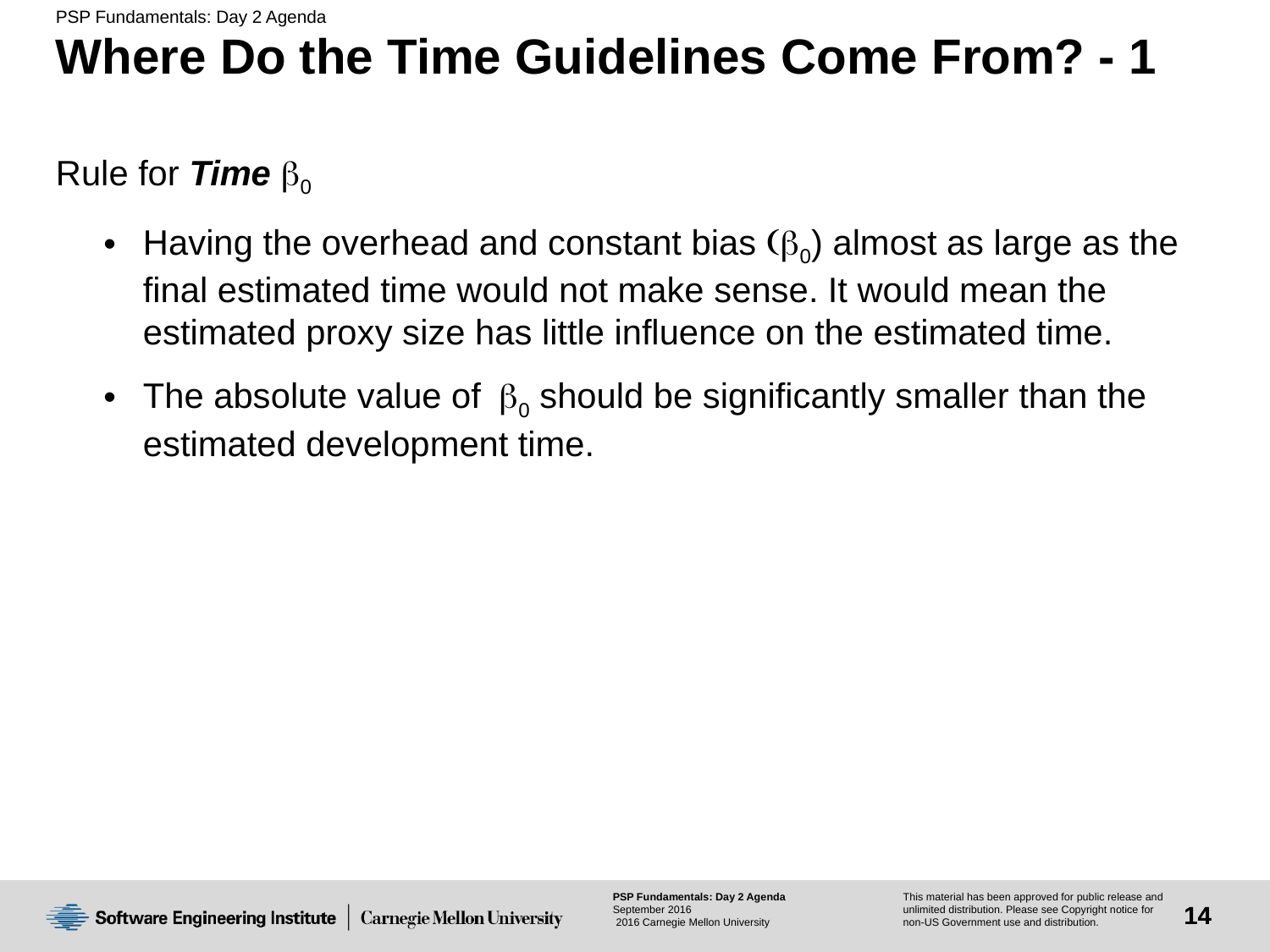

# Where Do the Time Guidelines Come From? - 1
Rule for Time β0
Having the overhead and constant bias (β0) almost as large as the final estimated time would not make sense. It would mean the estimated proxy size has little influence on the estimated time.
The absolute value of β0 should be significantly smaller than the estimated development time.